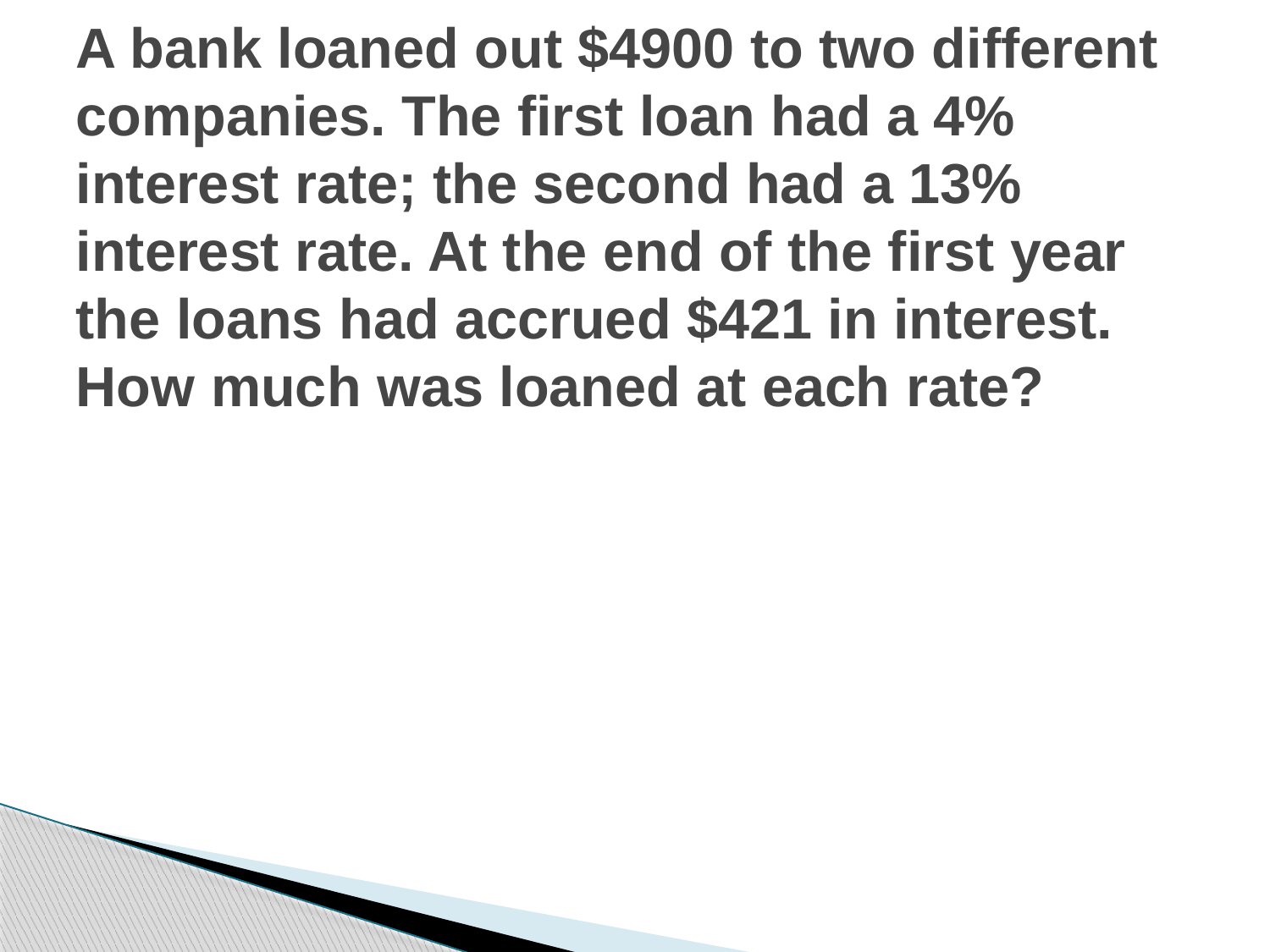

# A bank loaned out $4900 to two different companies. The first loan had a 4% interest rate; the second had a 13% interest rate. At the end of the first year the loans had accrued $421 in interest. How much was loaned at each rate?